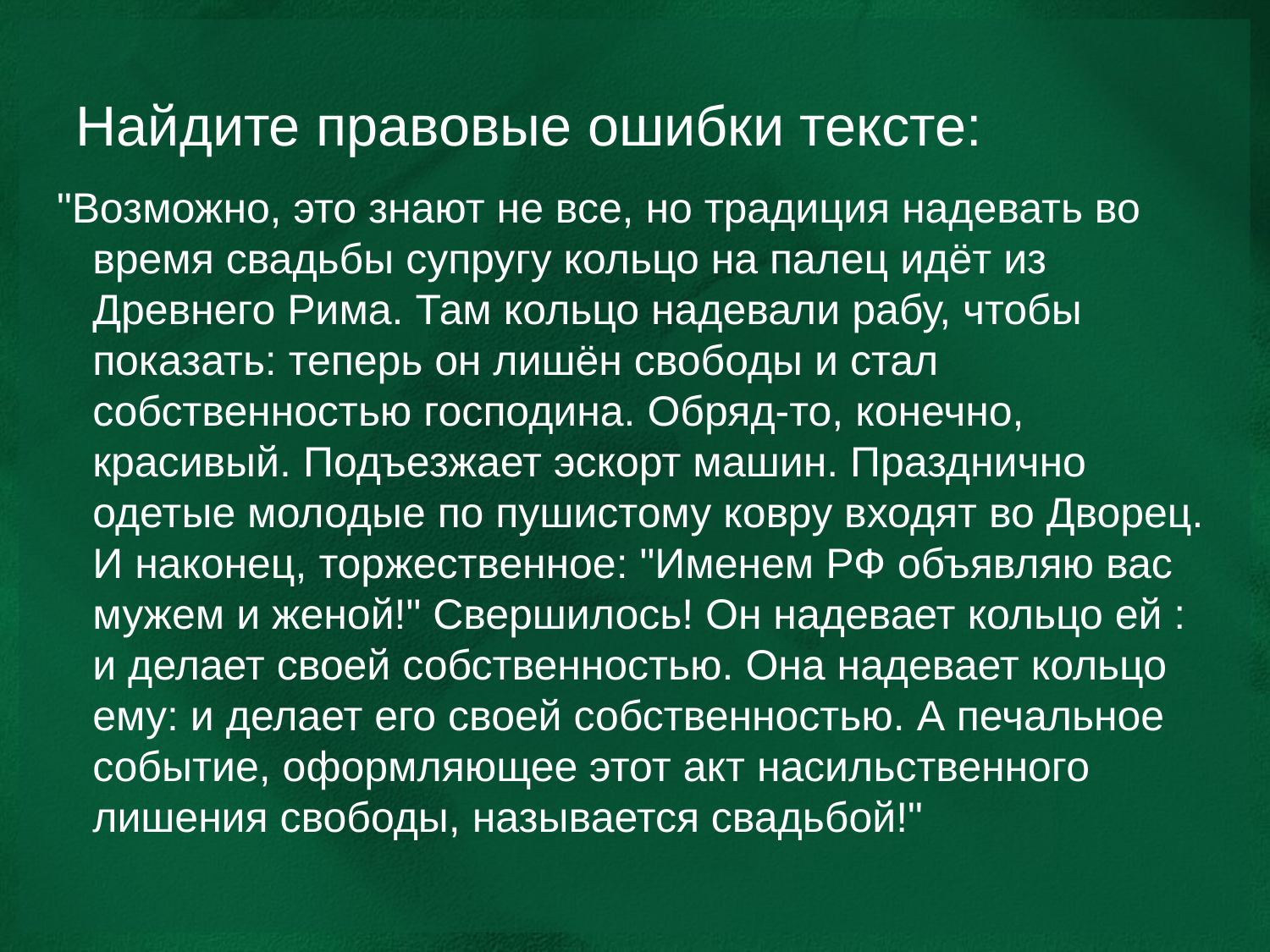

# Найдите правовые ошибки тексте:
 "Возможно, это знают не все, но традиция надевать во время свадьбы супругу кольцо на палец идёт из Древнего Рима. Там кольцо надевали рабу, чтобы показать: теперь он лишён свободы и стал собственностью господина. Обряд-то, конечно, красивый. Подъезжает эскорт машин. Празднично одетые молодые по пушистому ковру входят во Дворец. И наконец, торжественное: "Именем РФ объявляю вас мужем и женой!" Свершилось! Он надевает кольцо ей : и делает своей собственностью. Она надевает кольцо ему: и делает его своей собственностью. А печальное событие, оформляющее этот акт насильственного лишения свободы, называется свадьбой!"